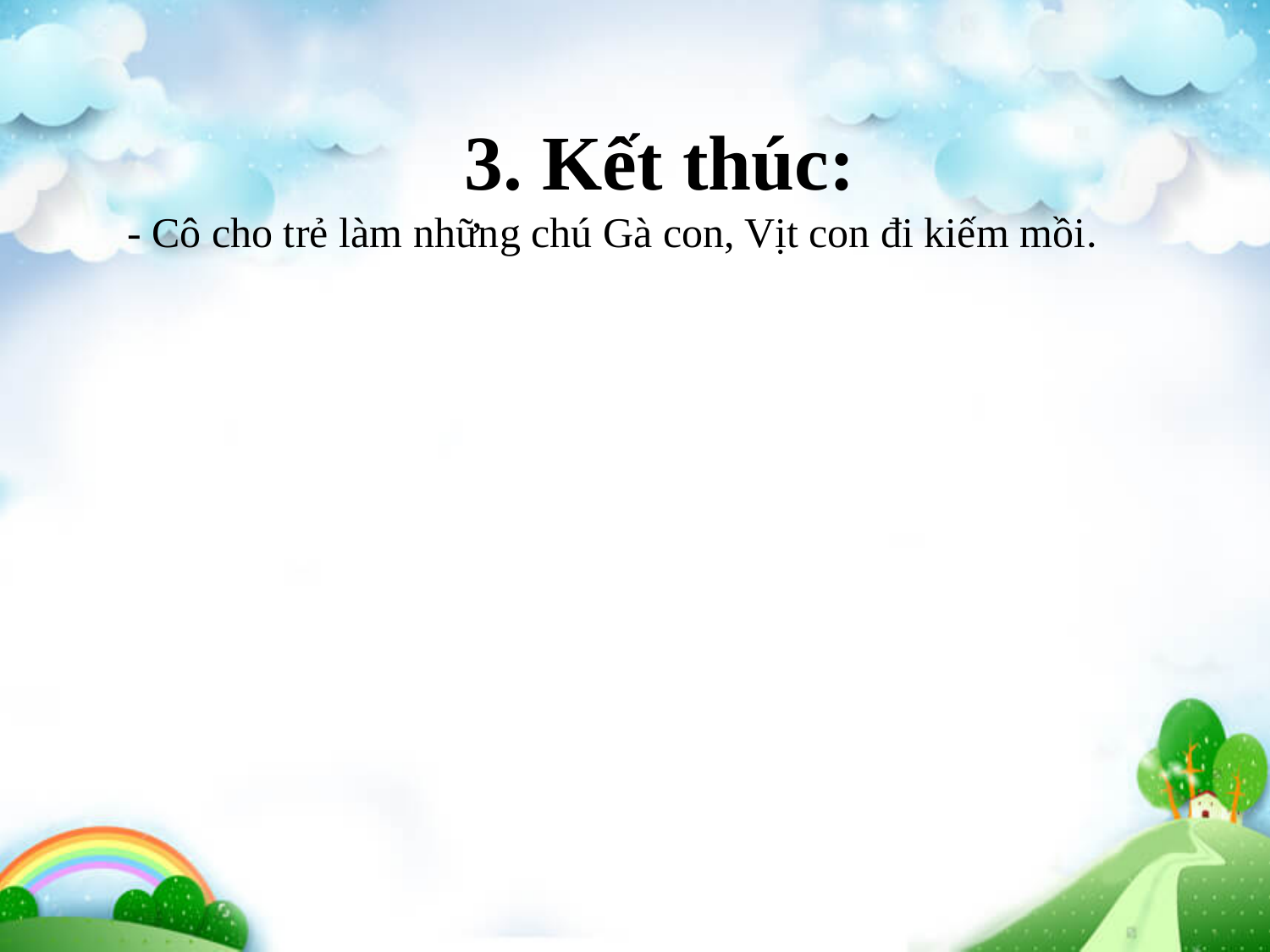

3. Kết thúc:
- Cô cho trẻ làm những chú Gà con, Vịt con đi kiếm mồi.